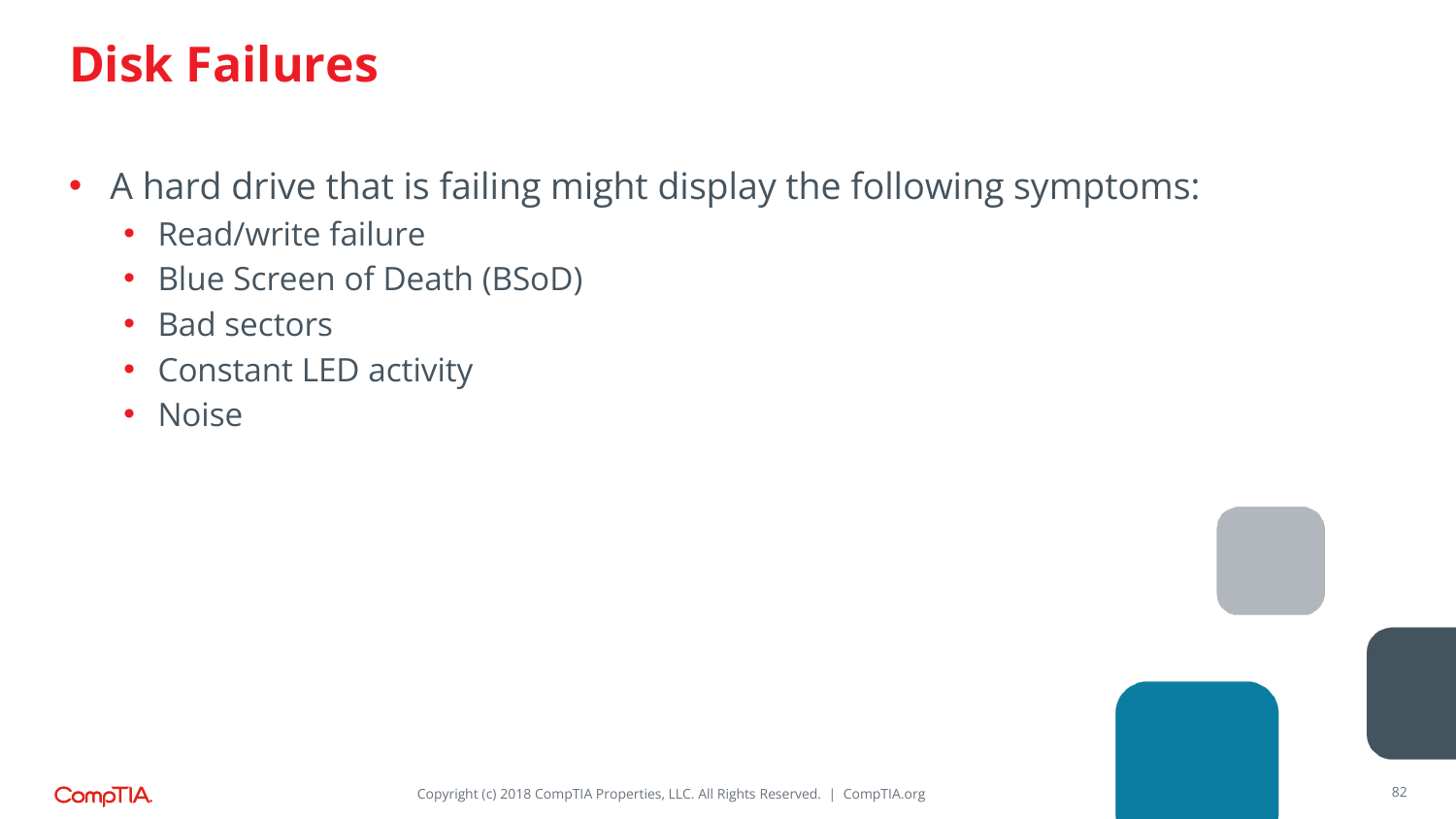

# Disk Failures
A hard drive that is failing might display the following symptoms:
Read/write failure
Blue Screen of Death (BSoD)
Bad sectors
Constant LED activity
Noise
82